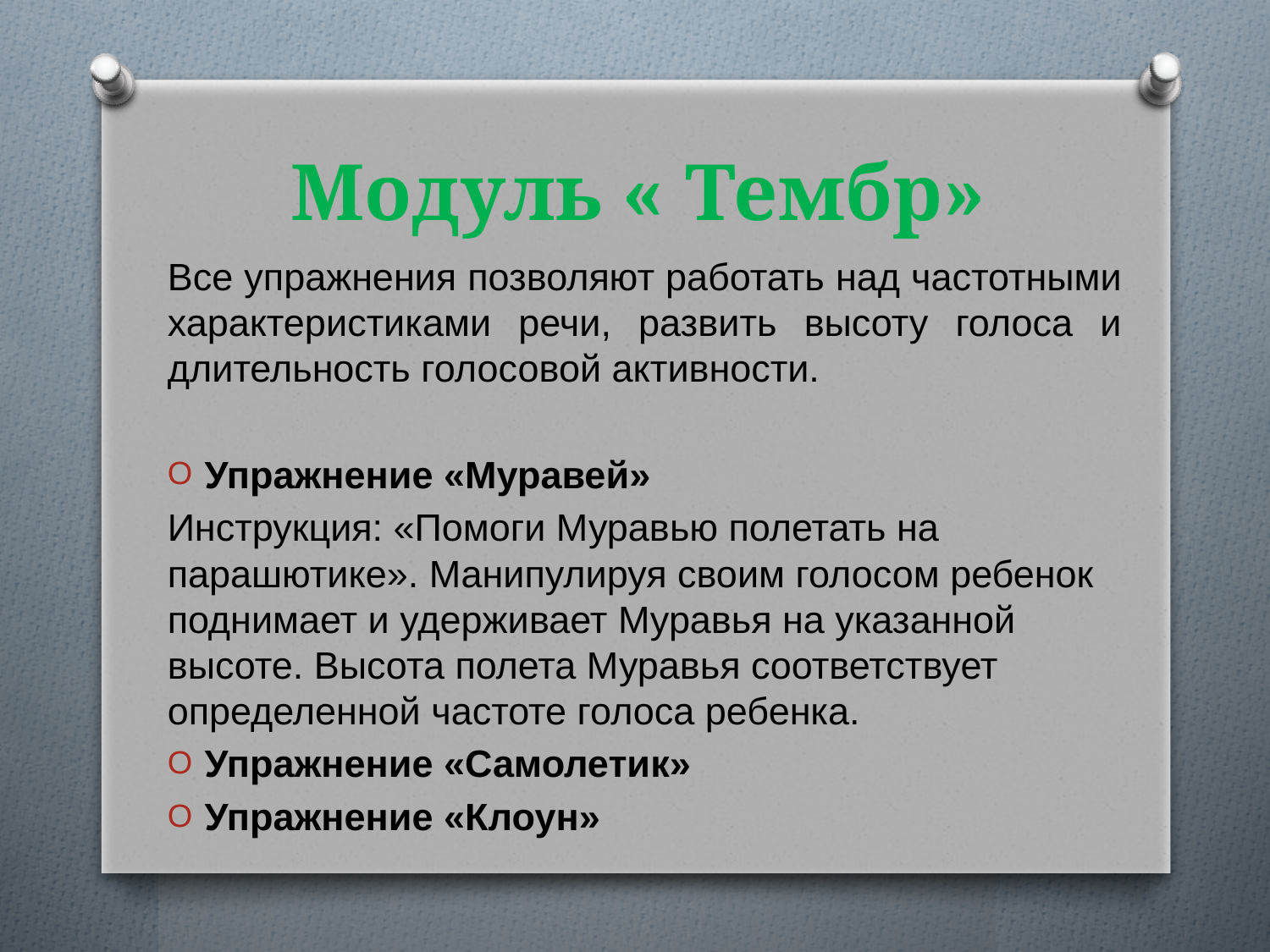

# Модуль « Тембр»
Все упражнения позволяют работать над частотными характеристиками речи, развить высоту голоса и длительность голосовой активности.

Упражнение «Муравей»
Инструкция: «Помоги Муравью полетать на парашютике». Манипулируя своим голосом ребенок поднимает и удерживает Муравья на указанной высоте. Высота полета Муравья соответствует определенной частоте голоса ребенка.
Упражнение «Самолетик»
Упражнение «Клоун»